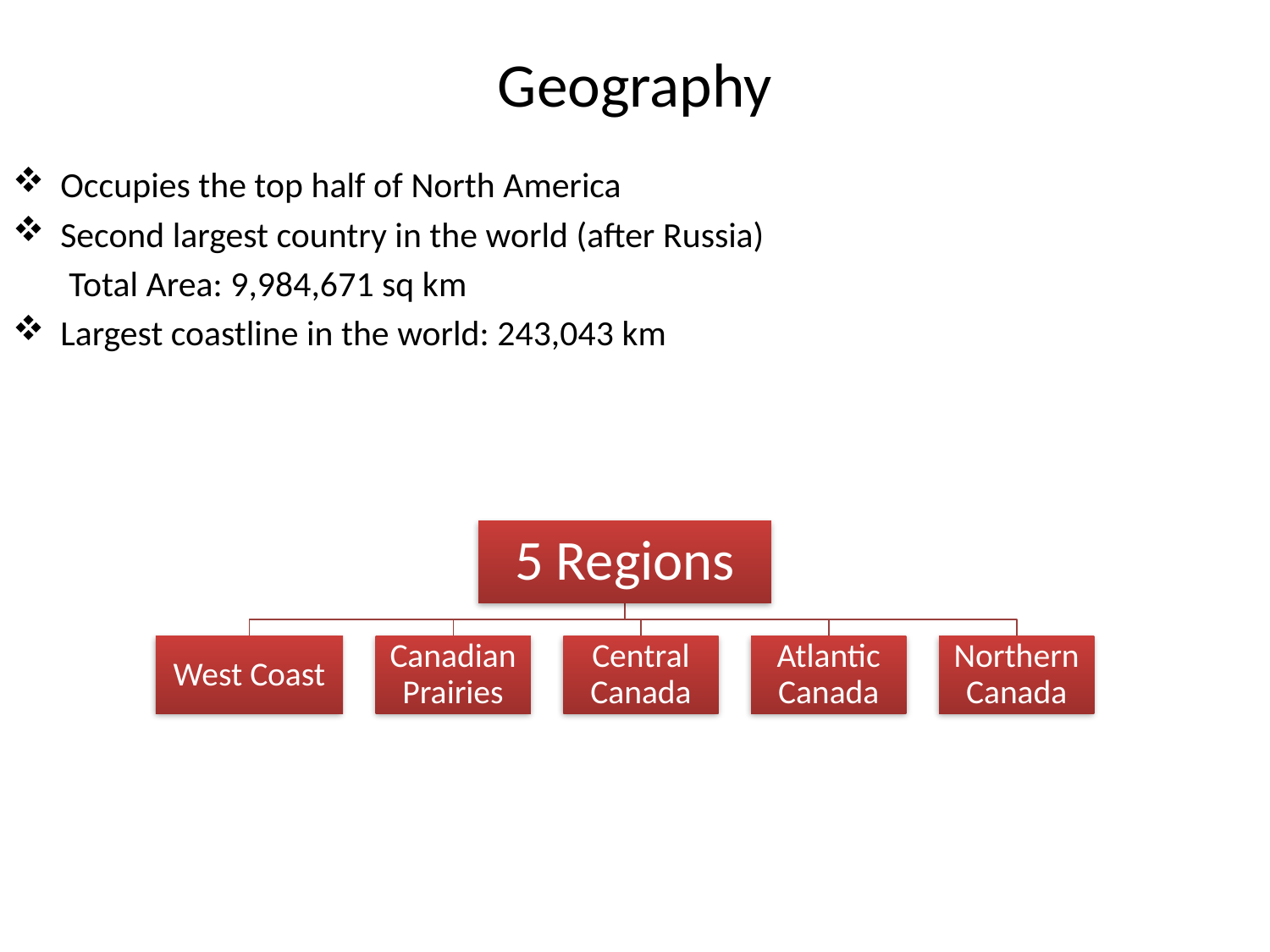

# Geography
Occupies the top half of North America
Second largest country in the world (after Russia)
       Total Area: 9,984,671 sq km
Largest coastline in the world: 243,043 km

5 Regions
West Coast
Canadian Prairies
Central Canada
Atlantic Canada
Northern Canada